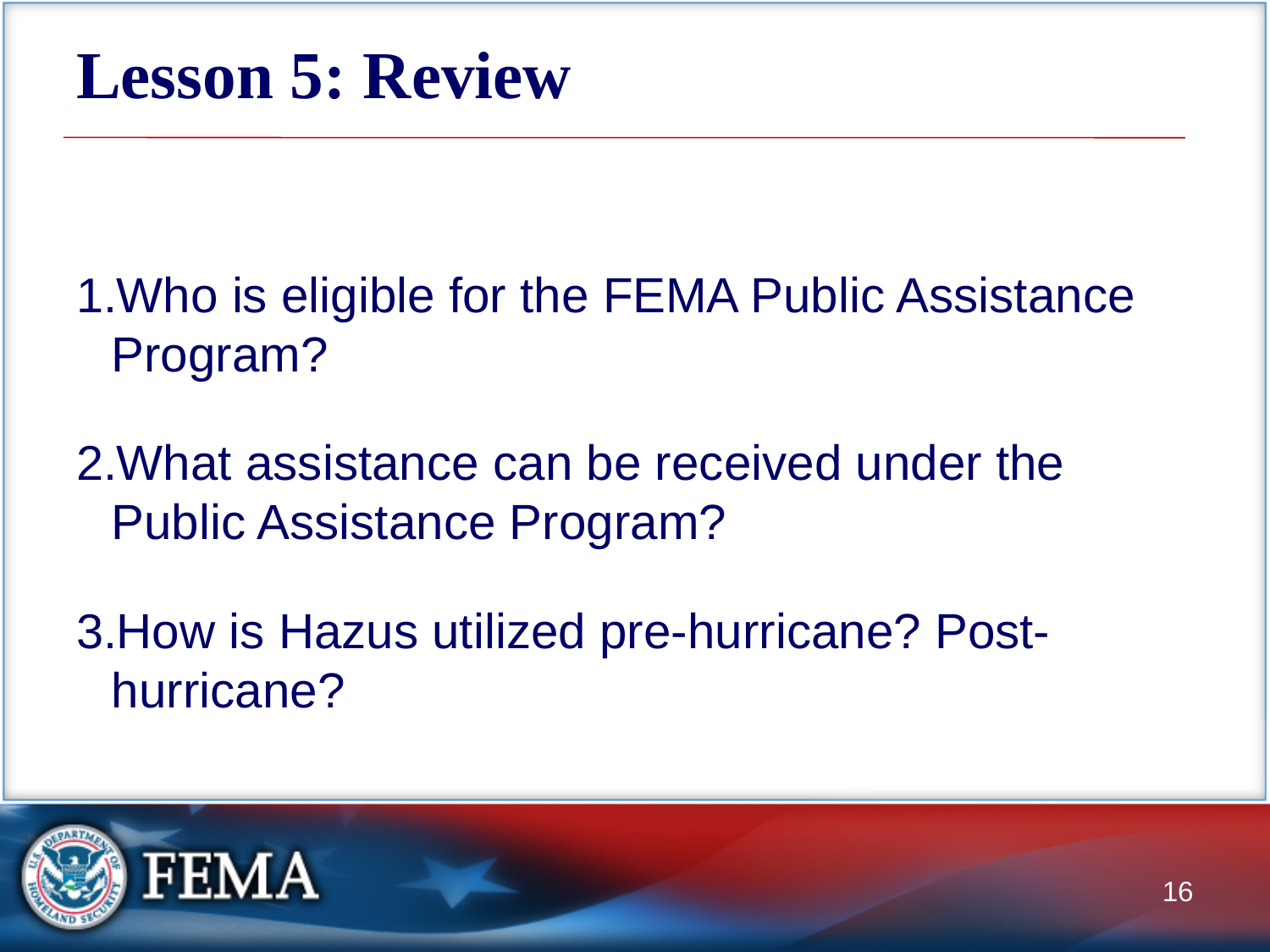

# Lesson 5: Review

Who is eligible for the FEMA Public Assistance Program?
What assistance can be received under the Public Assistance Program?
How is Hazus utilized pre-hurricane? Post-hurricane?
16